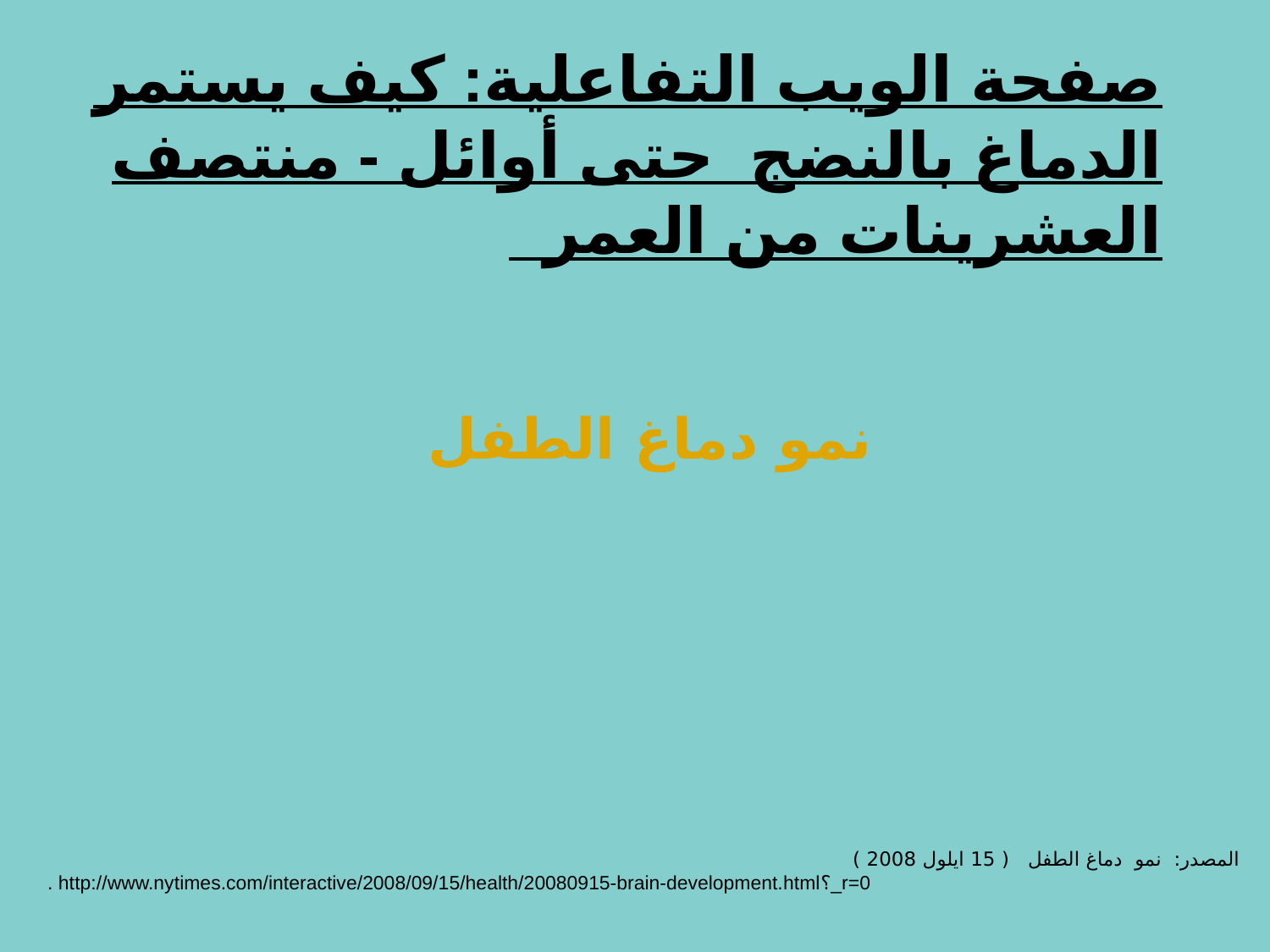

# صفحة الويب التفاعلية: كيف يستمر الدماغ بالنضج  حتى أوائل - منتصف العشرينات من العمر
نمو دماغ الطفل

المصدر:  نمو  دماغ الطفل   ( 15 ايلول 2008 )
. http://www.nytimes.com/interactive/2008/09/15/health/20080915-brain-development.html؟_r=0